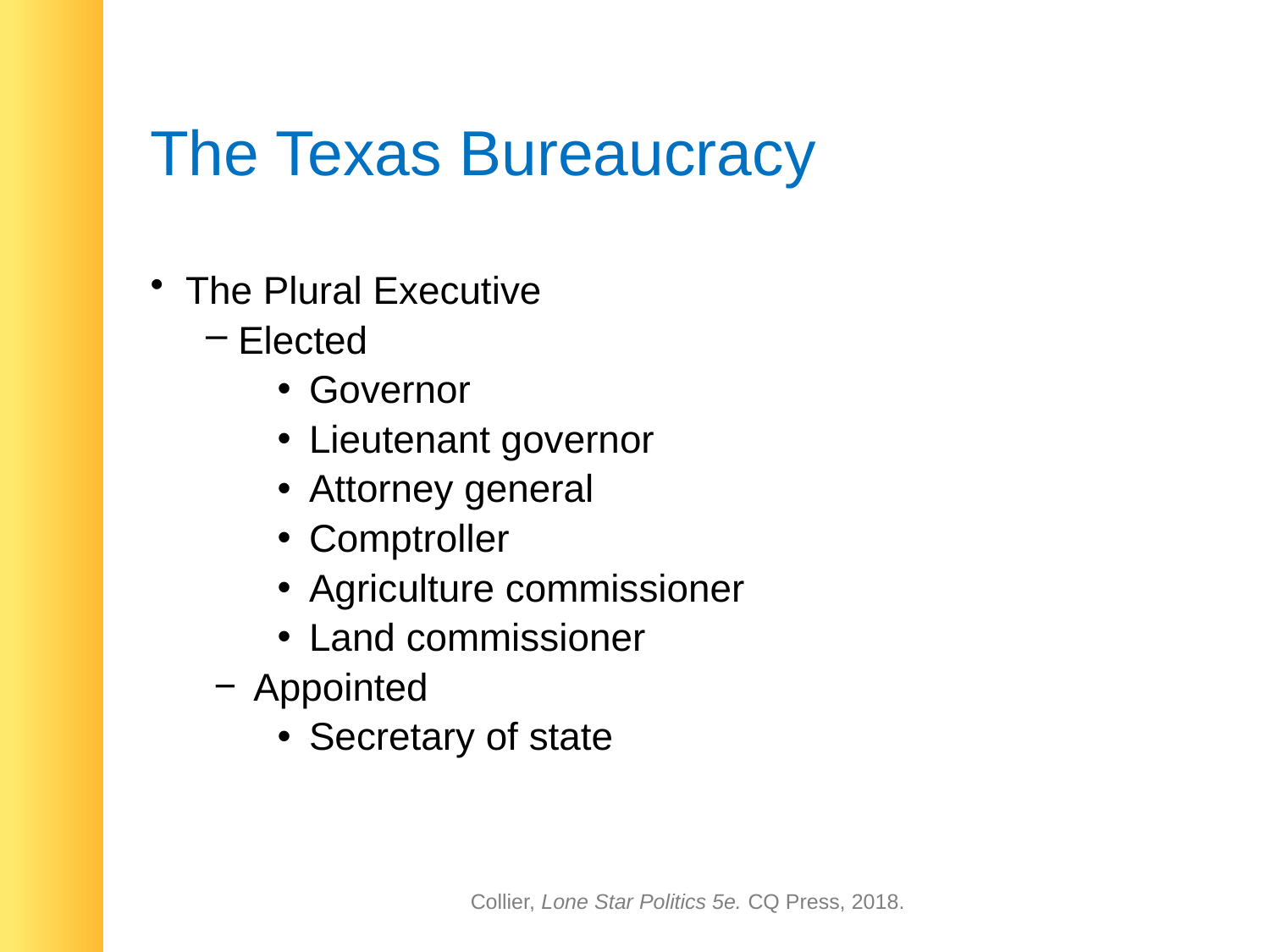

# The Texas Bureaucracy
  The Plural Executive
 Elected
Governor
Lieutenant governor
Attorney general
Comptroller
Agriculture commissioner
Land commissioner
Appointed
Secretary of state
Collier, Lone Star Politics 5e. CQ Press, 2018.